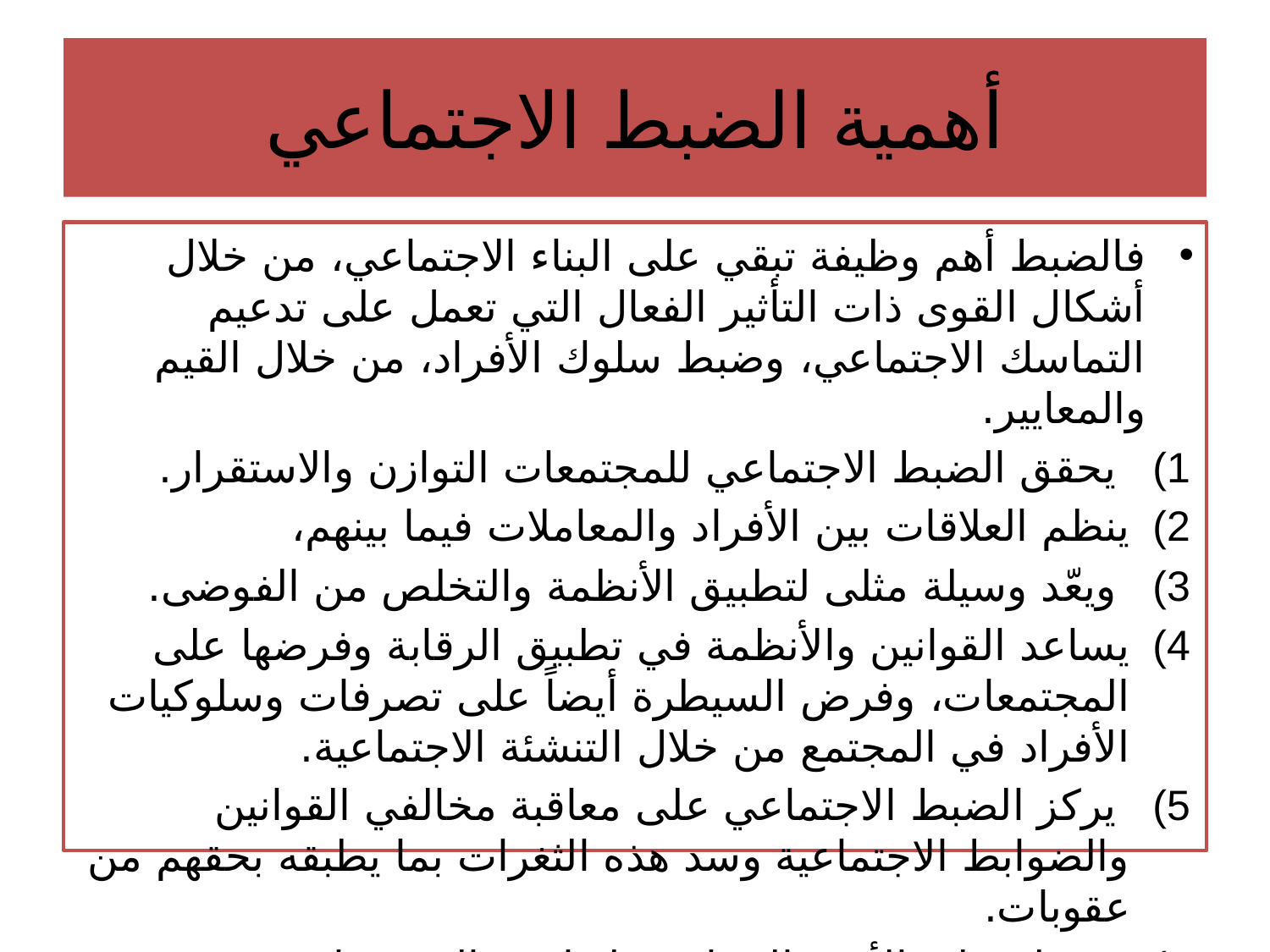

# أهمية الضبط الاجتماعي
فالضبط أهم وظيفة تبقي على البناء الاجتماعي، من خلال أشكال القوى ذات التأثير الفعال التي تعمل على تدعيم التماسك الاجتماعي، وضبط سلوك الأفراد، من خلال القيم والمعايير.
	 يحقق الضبط الاجتماعي للمجتمعات التوازن والاستقرار.
ينظم العلاقات بين الأفراد والمعاملات فيما بينهم،
 ويعّد وسيلة مثلى لتطبيق الأنظمة والتخلص من الفوضى.
يساعد القوانين والأنظمة في تطبيق الرقابة وفرضها على المجتمعات، وفرض السيطرة أيضاً على تصرفات وسلوكيات الأفراد في المجتمع من خلال التنشئة الاجتماعية.
 يركز الضبط الاجتماعي على معاقبة مخالفي القوانين والضوابط الاجتماعية وسد هذه الثغرات بما يطبقه بحقهم من عقوبات.
يسيطر على الأمور المتنازع عليها في المجتمعات ويحقق العدالة بينهم، ويقوّم الانحرافات الاجتماعية.